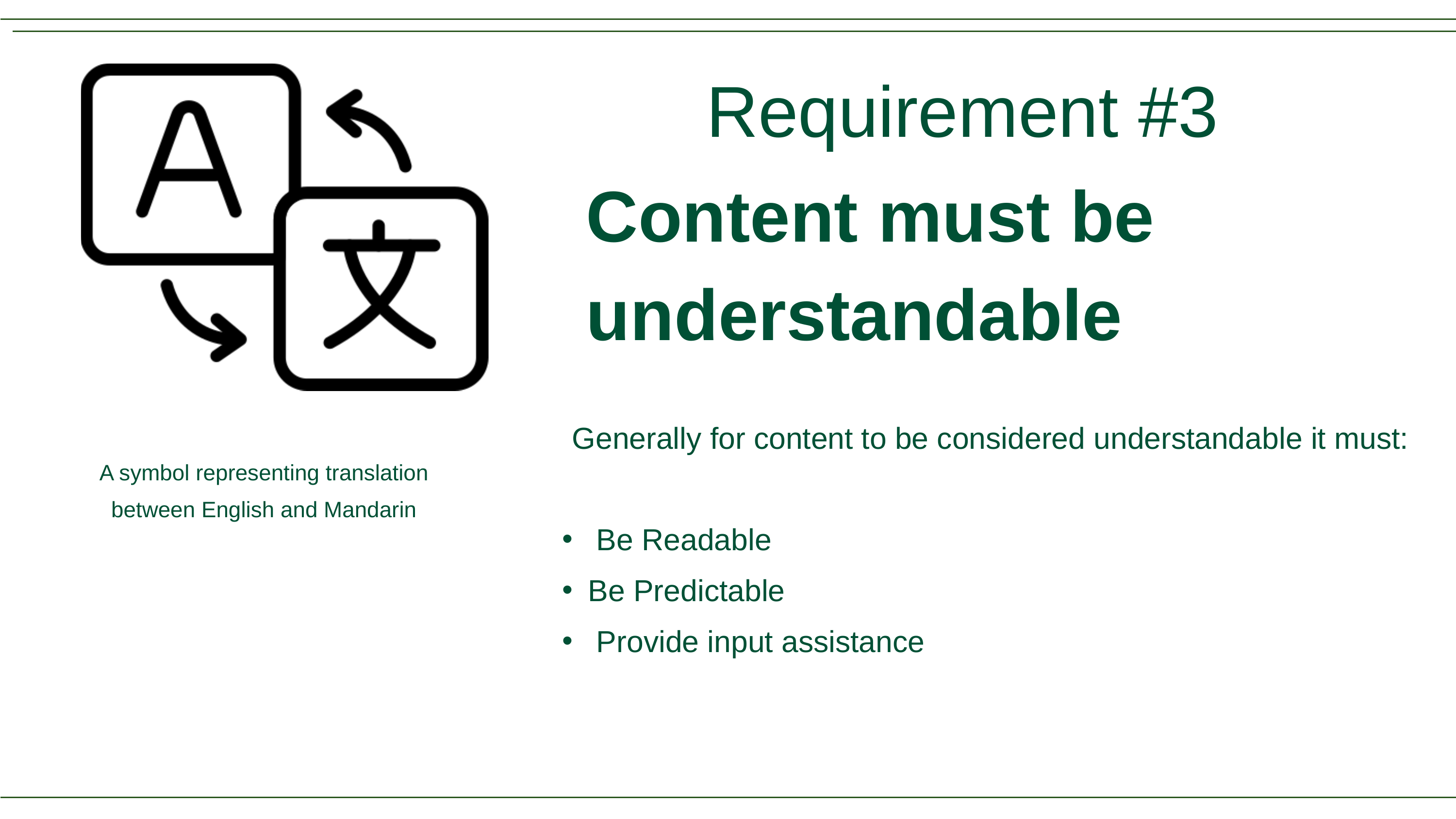

Requirement #3

Content must be understandable
Generally for content to be considered understandable it must:

 Be Readable
Be Predictable
 Provide input assistance
A symbol representing translation between English and Mandarin